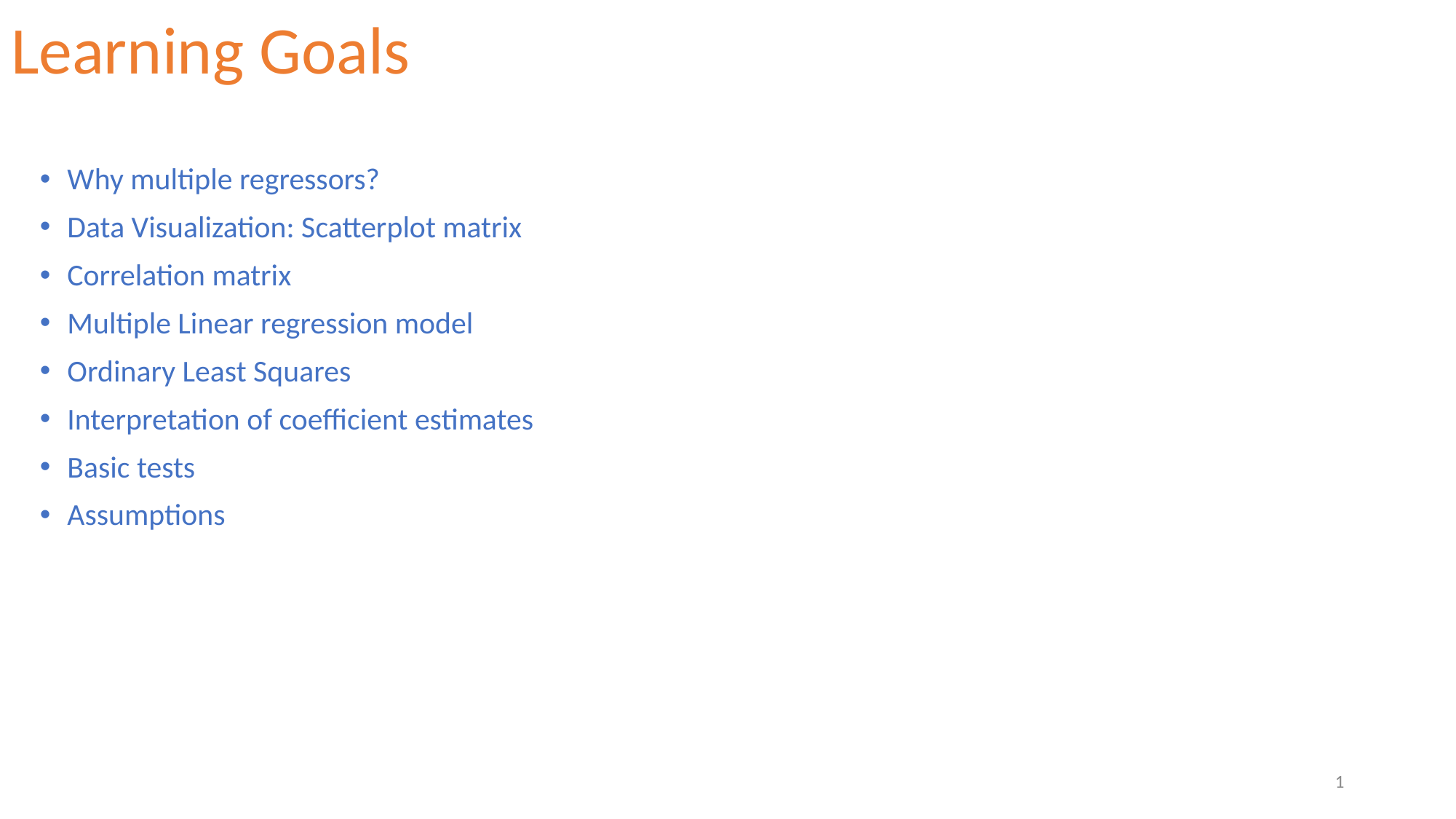

# Learning Goals
Why multiple regressors?
Data Visualization: Scatterplot matrix
Correlation matrix
Multiple Linear regression model
Ordinary Least Squares
Interpretation of coefficient estimates
Basic tests
Assumptions

1